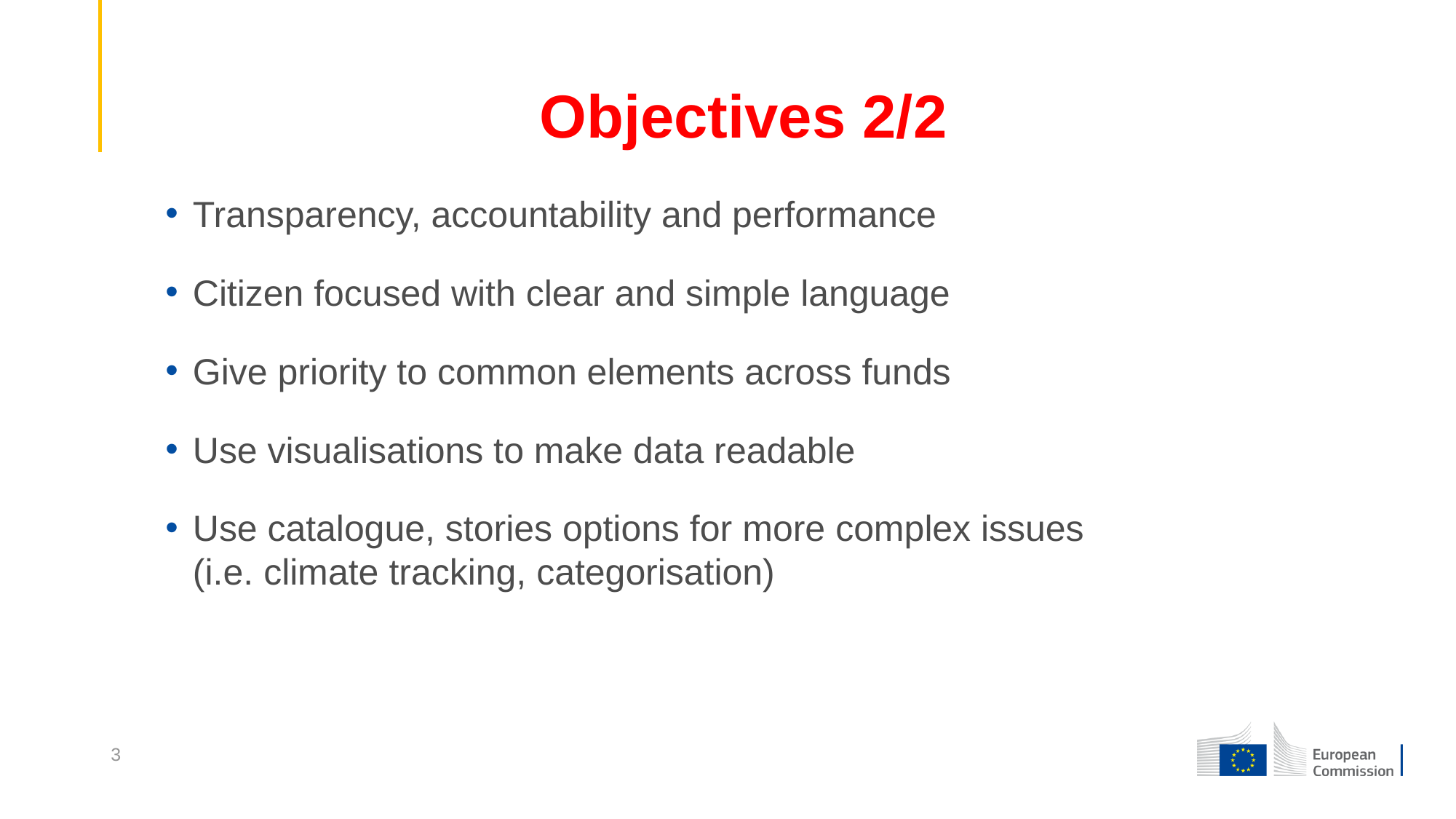

# Objectives 2/2
Transparency, accountability and performance
Citizen focused with clear and simple language
Give priority to common elements across funds
Use visualisations to make data readable
Use catalogue, stories options for more complex issues
(i.e. climate tracking, categorisation)

3